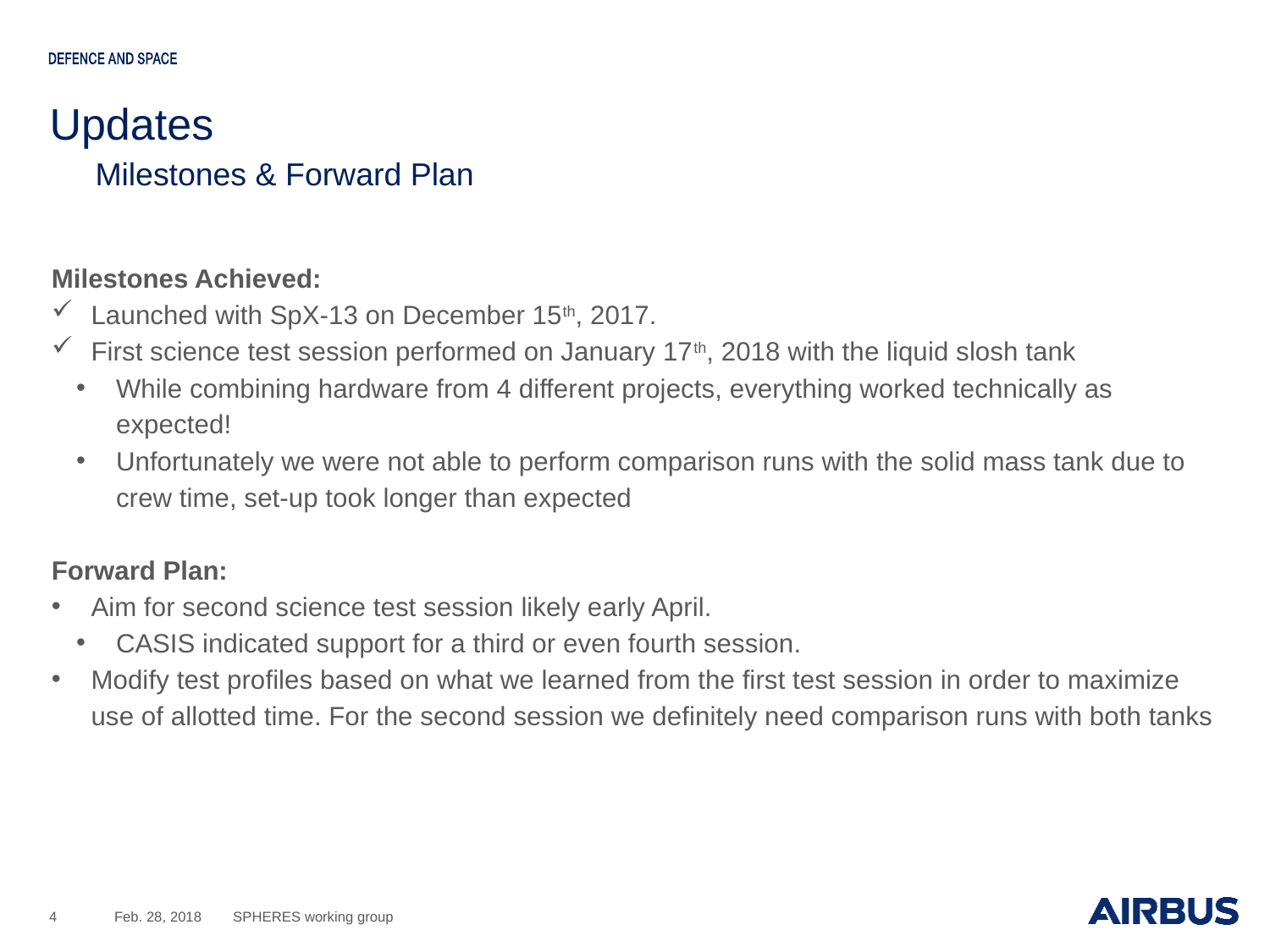

# Updates
Milestones & Forward Plan
Milestones Achieved:
Launched with SpX-13 on December 15th, 2017.
First science test session performed on January 17th, 2018 with the liquid slosh tank
While combining hardware from 4 different projects, everything worked technically as expected!
Unfortunately we were not able to perform comparison runs with the solid mass tank due to crew time, set-up took longer than expected

Forward Plan:
Aim for second science test session likely early April.
CASIS indicated support for a third or even fourth session.
Modify test profiles based on what we learned from the first test session in order to maximize use of allotted time. For the second session we definitely need comparison runs with both tanks
4
Feb. 28, 2018
SPHERES working group